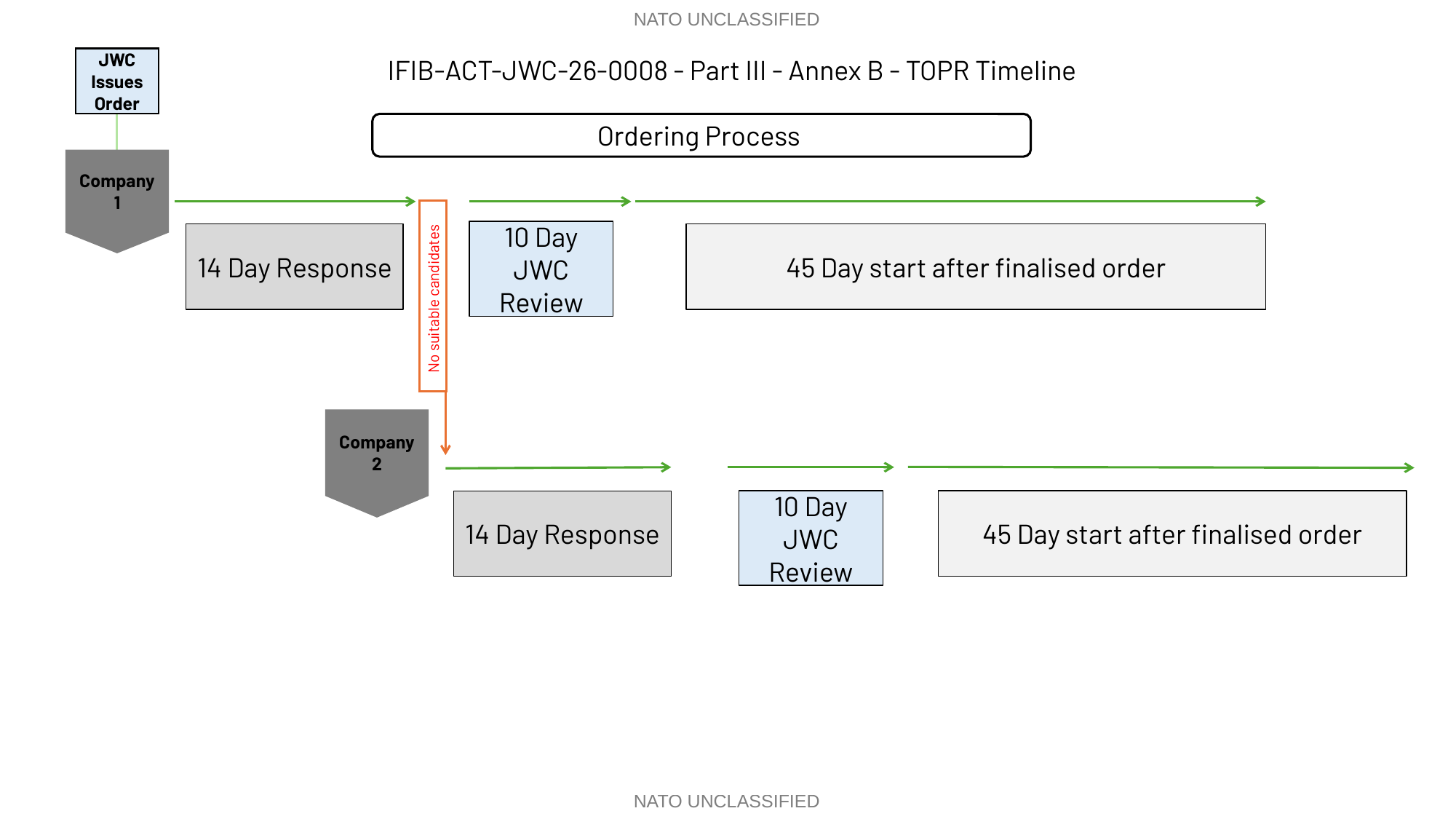

IFIB-ACT-JWC-26-0008 - Part III - Annex B - TOPR Timeline
JWC Issues Order
Ordering Process
Company 1
10 Day JWC Review
14 Day Response
45 Day start after finalised order
No suitable candidates
Company 2
10 Day JWC Review
14 Day Response
45 Day start after finalised order